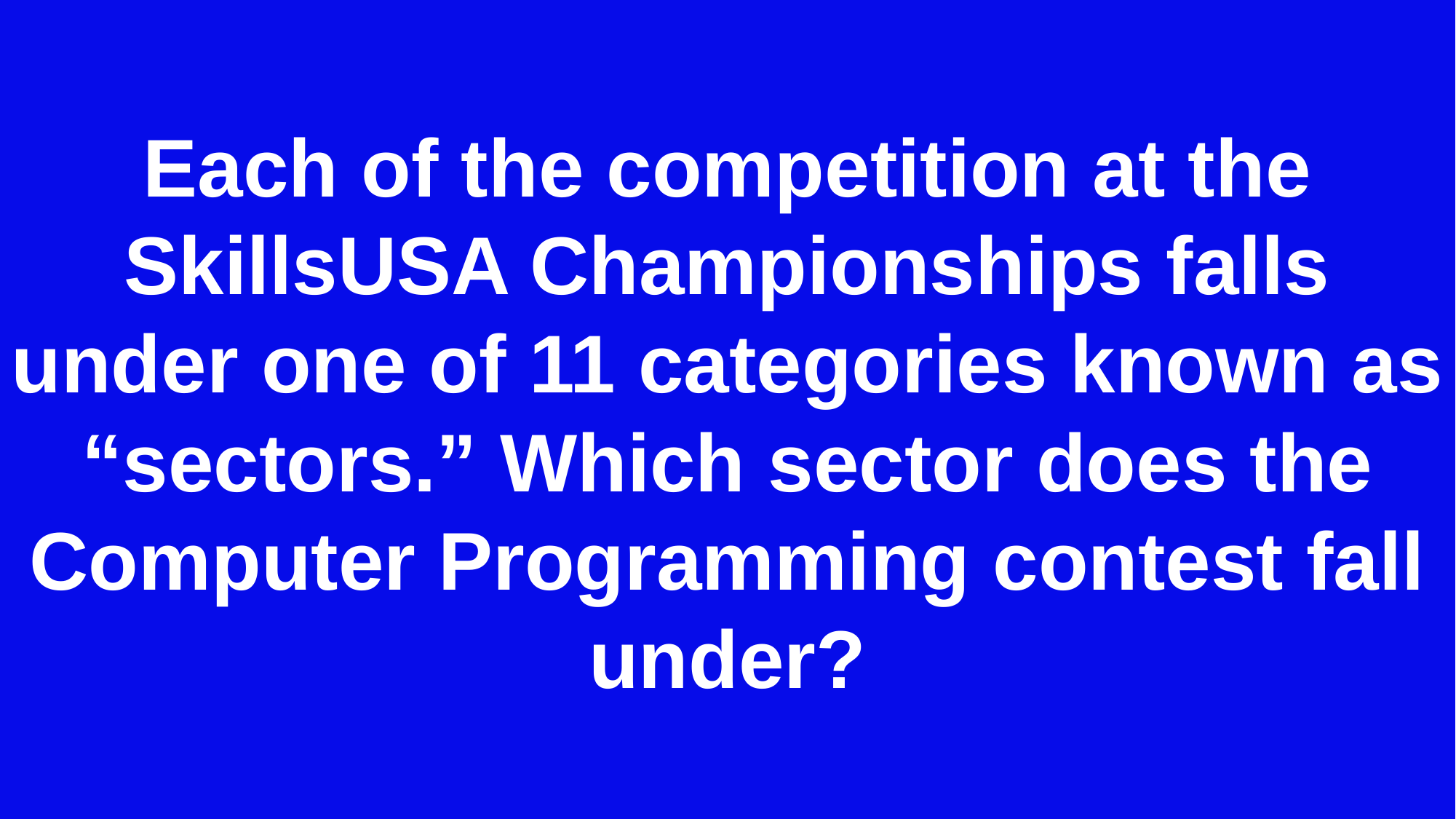

Each of the competition at the SkillsUSA Championships falls under one of 11 categories known as “sectors.” Which sector does the Computer Programming contest fall under?